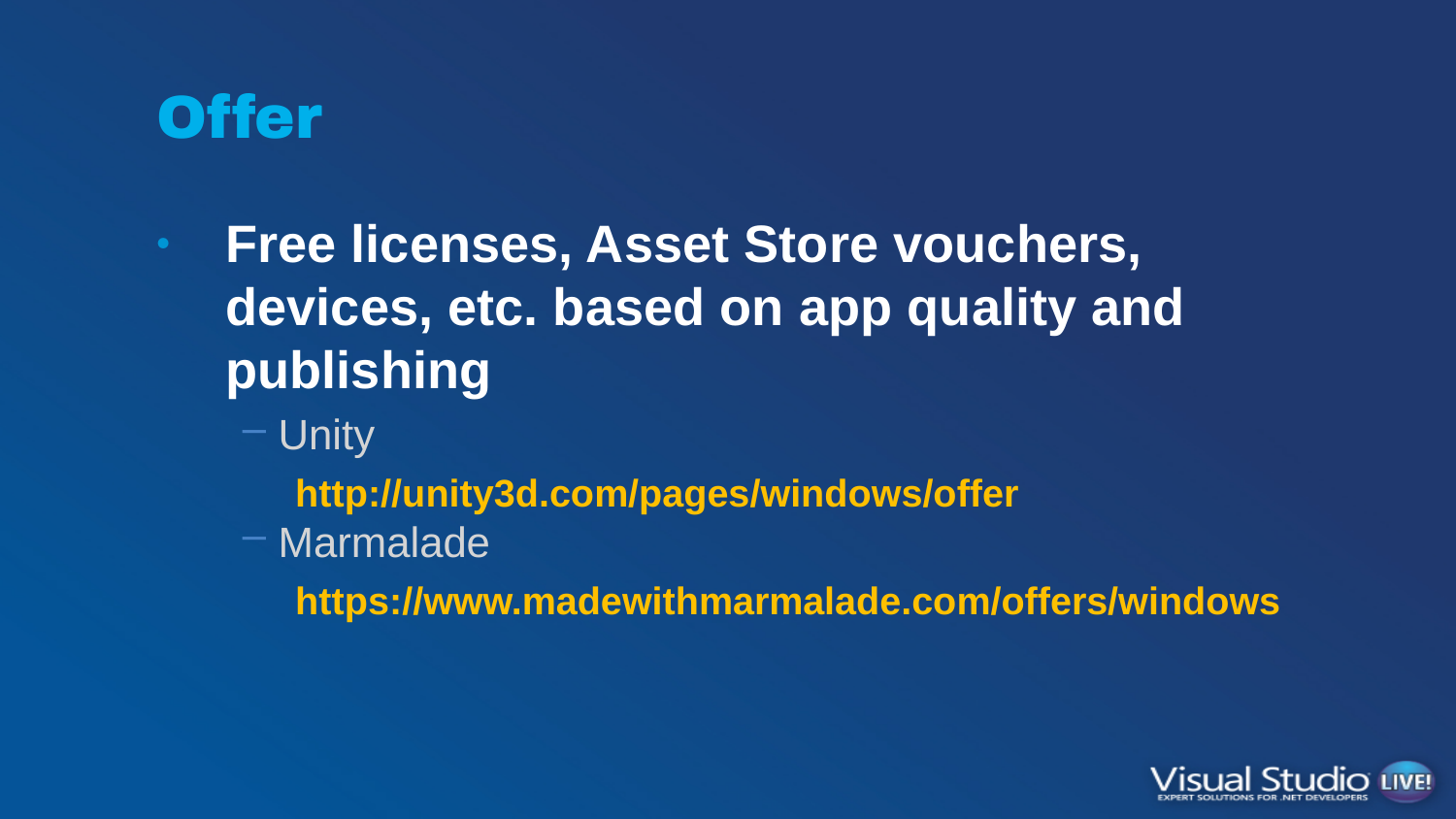

# Offer
Free licenses, Asset Store vouchers, devices, etc. based on app quality and publishing
Unity
http://unity3d.com/pages/windows/offer
Marmalade
https://www.madewithmarmalade.com/offers/windows